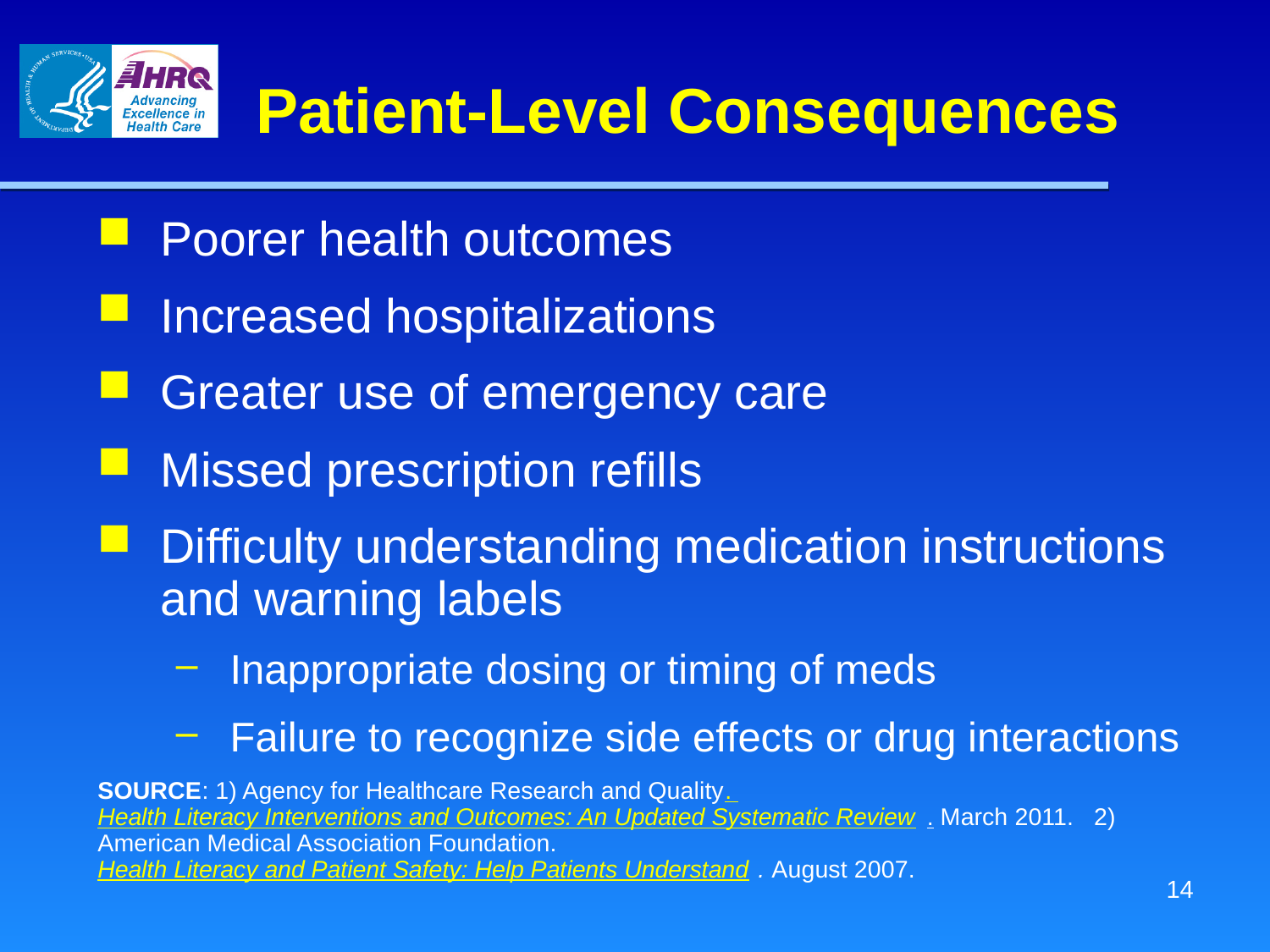

# Patient-Level Consequences
Poorer health outcomes
Increased hospitalizations
Greater use of emergency care
Missed prescription refills
Difficulty understanding medication instructions and warning labels
Inappropriate dosing or timing of meds
Failure to recognize side effects or drug interactions
SOURCE: 1) Agency for Healthcare Research and Quality. Health Literacy Interventions and Outcomes: An Updated Systematic Review. March 2011.   2) American Medical Association Foundation. Health Literacy and Patient Safety: Help Patients Understand. August 2007.
14